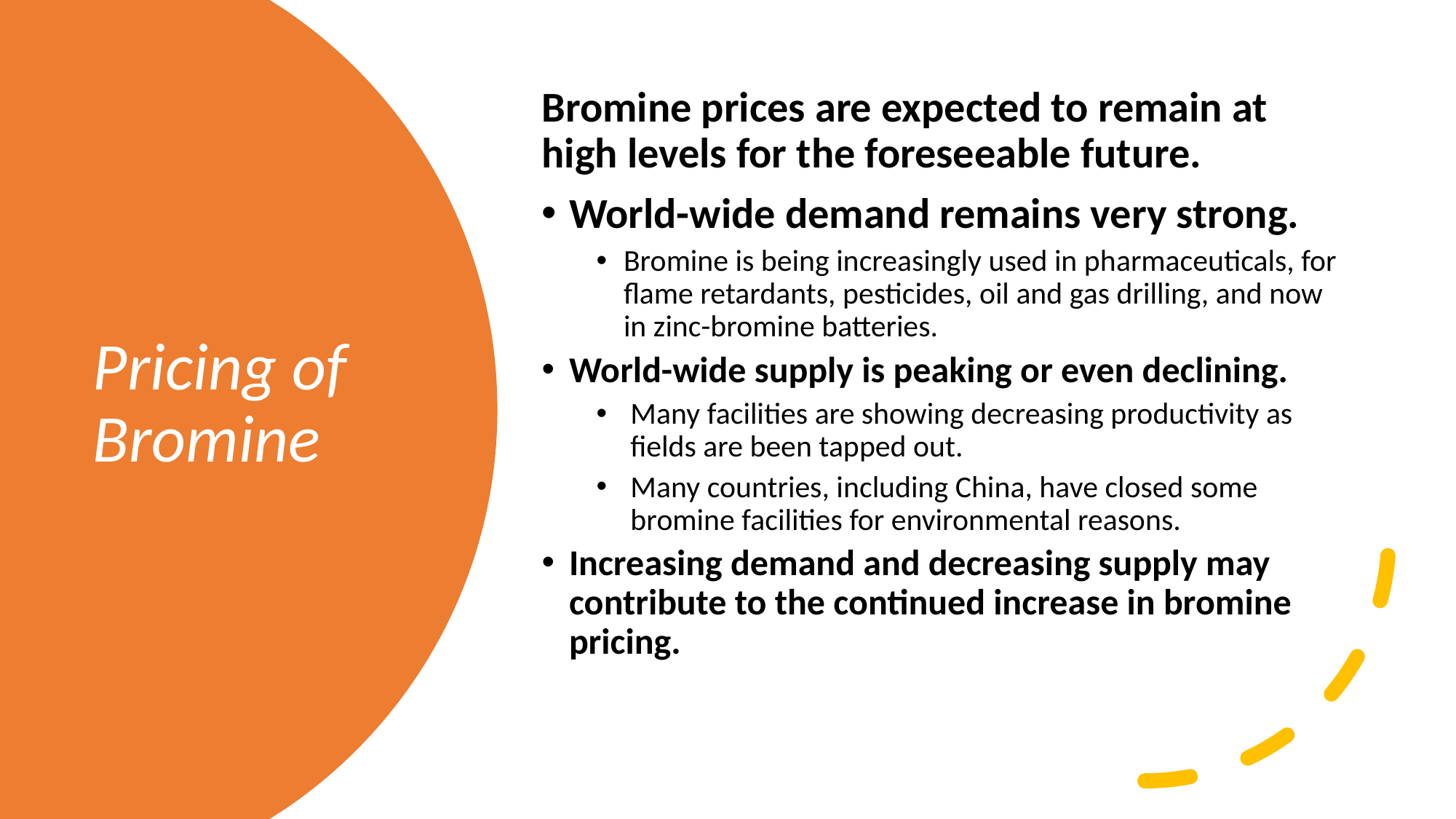

Bromine prices are expected to remain at high levels for the foreseeable future.
World-wide demand remains very strong.
Bromine is being increasingly used in pharmaceuticals, for flame retardants, pesticides, oil and gas drilling, and now in zinc-bromine batteries.
World-wide supply is peaking or even declining.
Many facilities are showing decreasing productivity as fields are been tapped out.
Many countries, including China, have closed some bromine facilities for environmental reasons.
Increasing demand and decreasing supply may contribute to the continued increase in bromine pricing.

# Pricing of Bromine